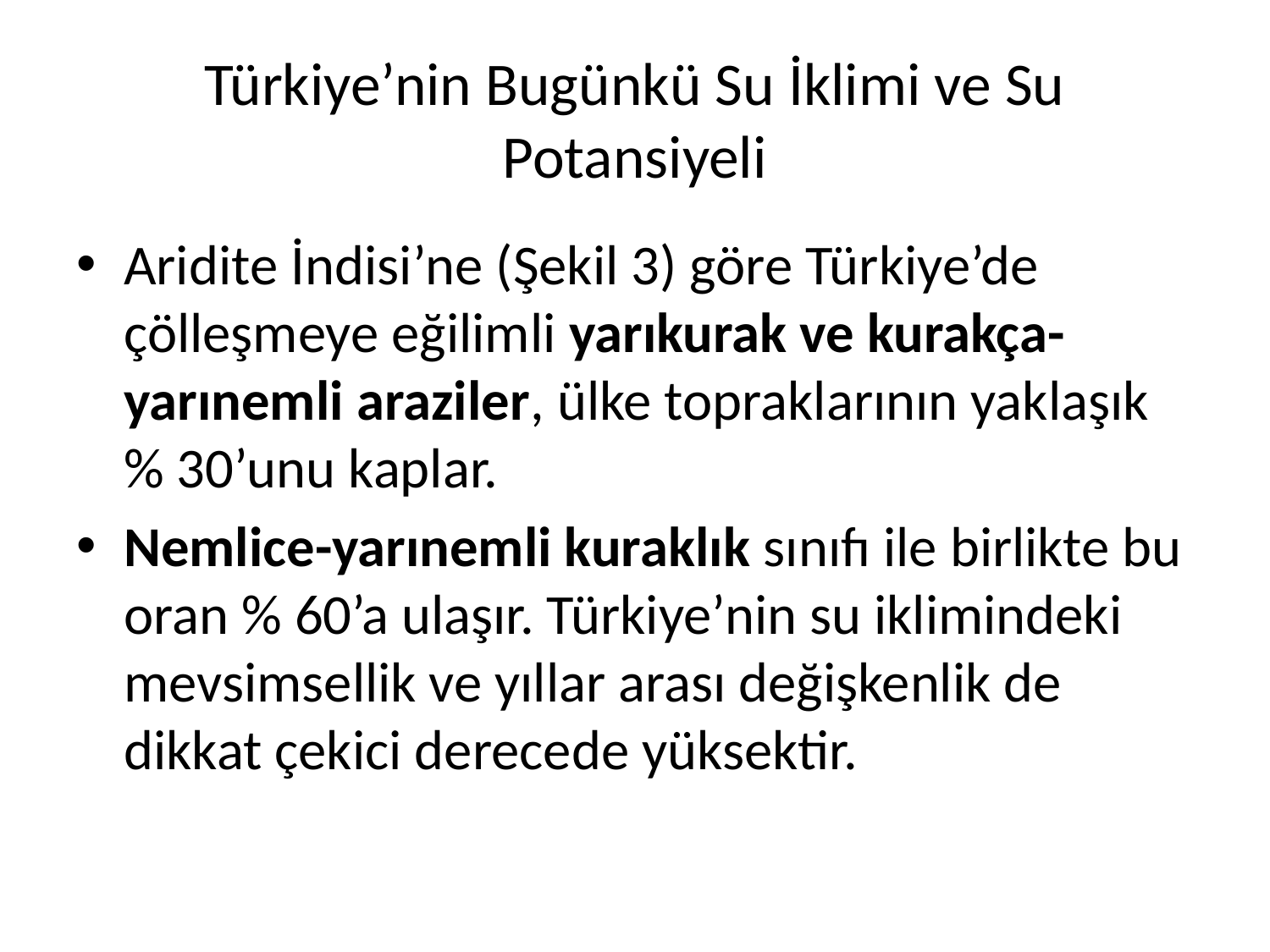

# Türkiye’nin Bugünkü Su İklimi ve Su Potansiyeli
Aridite İndisi’ne (Şekil 3) göre Türkiye’de çölleşmeye eğilimli yarıkurak ve kurakça- yarınemli araziler, ülke topraklarının yaklaşık % 30’unu kaplar.
Nemlice-yarınemli kuraklık sınıfı ile birlikte bu oran % 60’a ulaşır. Türkiye’nin su iklimindeki mevsimsellik ve yıllar arası değişkenlik de dikkat çekici derecede yüksektir.